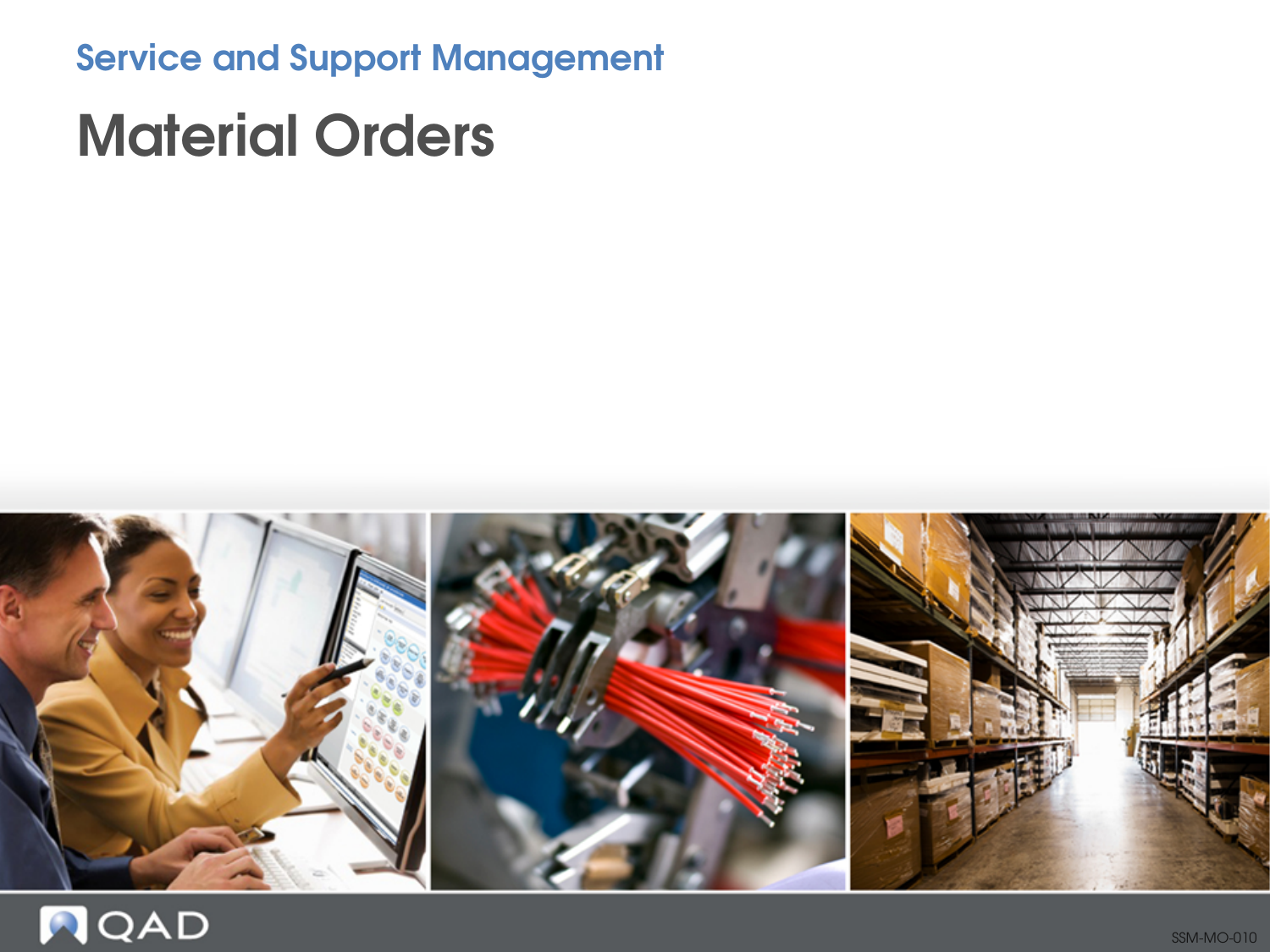

Service and Support Management
# Material Orders

SSM-MO-010